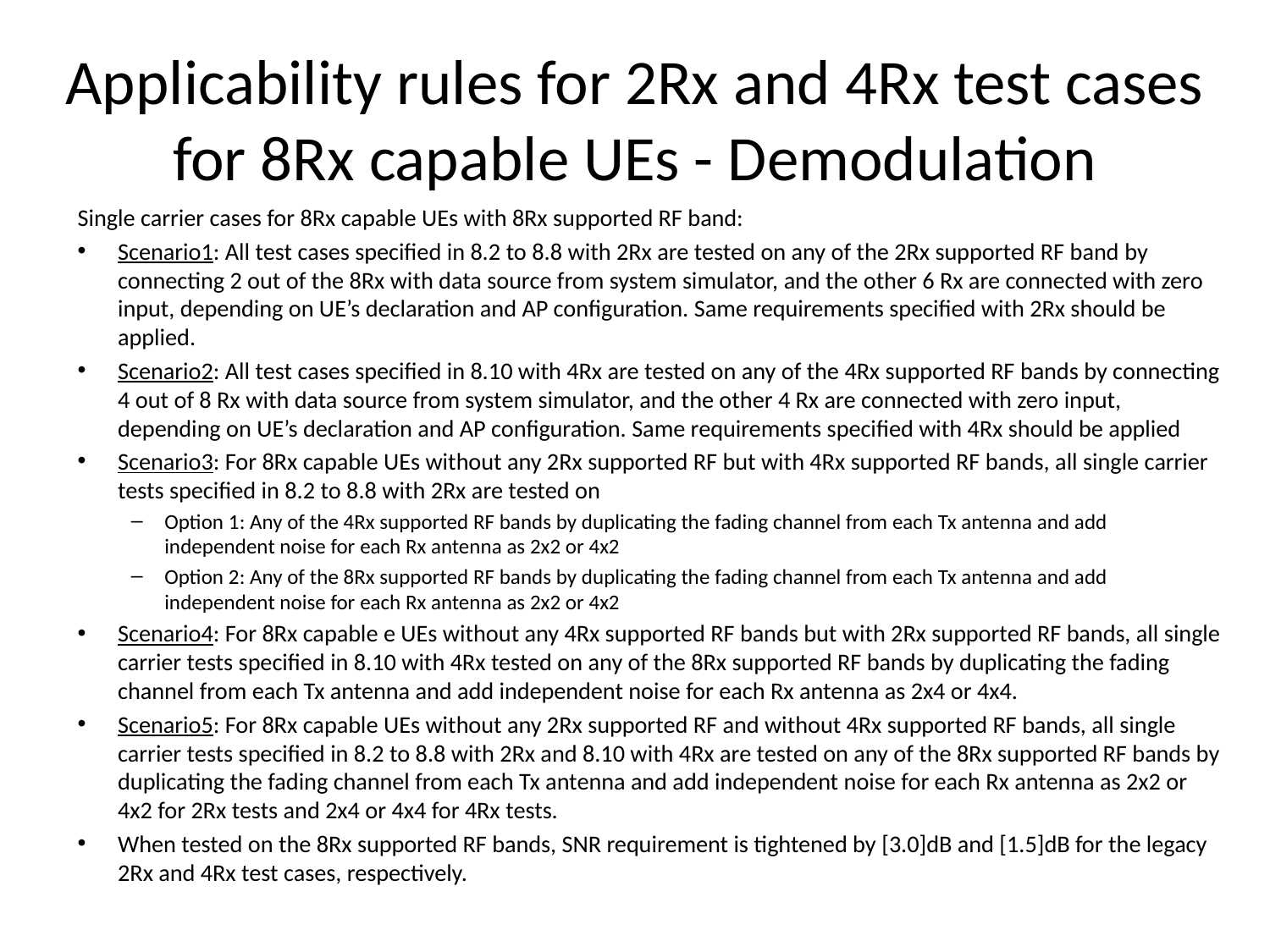

# Applicability rules for 2Rx and 4Rx test cases for 8Rx capable UEs - Demodulation
Single carrier cases for 8Rx capable UEs with 8Rx supported RF band:
Scenario1: All test cases specified in 8.2 to 8.8 with 2Rx are tested on any of the 2Rx supported RF band by connecting 2 out of the 8Rx with data source from system simulator, and the other 6 Rx are connected with zero input, depending on UE’s declaration and AP configuration. Same requirements specified with 2Rx should be applied.
Scenario2: All test cases specified in 8.10 with 4Rx are tested on any of the 4Rx supported RF bands by connecting 4 out of 8 Rx with data source from system simulator, and the other 4 Rx are connected with zero input, depending on UE’s declaration and AP configuration. Same requirements specified with 4Rx should be applied
Scenario3: For 8Rx capable UEs without any 2Rx supported RF but with 4Rx supported RF bands, all single carrier tests specified in 8.2 to 8.8 with 2Rx are tested on
Option 1: Any of the 4Rx supported RF bands by duplicating the fading channel from each Tx antenna and add independent noise for each Rx antenna as 2x2 or 4x2
Option 2: Any of the 8Rx supported RF bands by duplicating the fading channel from each Tx antenna and add independent noise for each Rx antenna as 2x2 or 4x2
Scenario4: For 8Rx capable e UEs without any 4Rx supported RF bands but with 2Rx supported RF bands, all single carrier tests specified in 8.10 with 4Rx tested on any of the 8Rx supported RF bands by duplicating the fading channel from each Tx antenna and add independent noise for each Rx antenna as 2x4 or 4x4.
Scenario5: For 8Rx capable UEs without any 2Rx supported RF and without 4Rx supported RF bands, all single carrier tests specified in 8.2 to 8.8 with 2Rx and 8.10 with 4Rx are tested on any of the 8Rx supported RF bands by duplicating the fading channel from each Tx antenna and add independent noise for each Rx antenna as 2x2 or 4x2 for 2Rx tests and 2x4 or 4x4 for 4Rx tests.
When tested on the 8Rx supported RF bands, SNR requirement is tightened by [3.0]dB and [1.5]dB for the legacy 2Rx and 4Rx test cases, respectively.